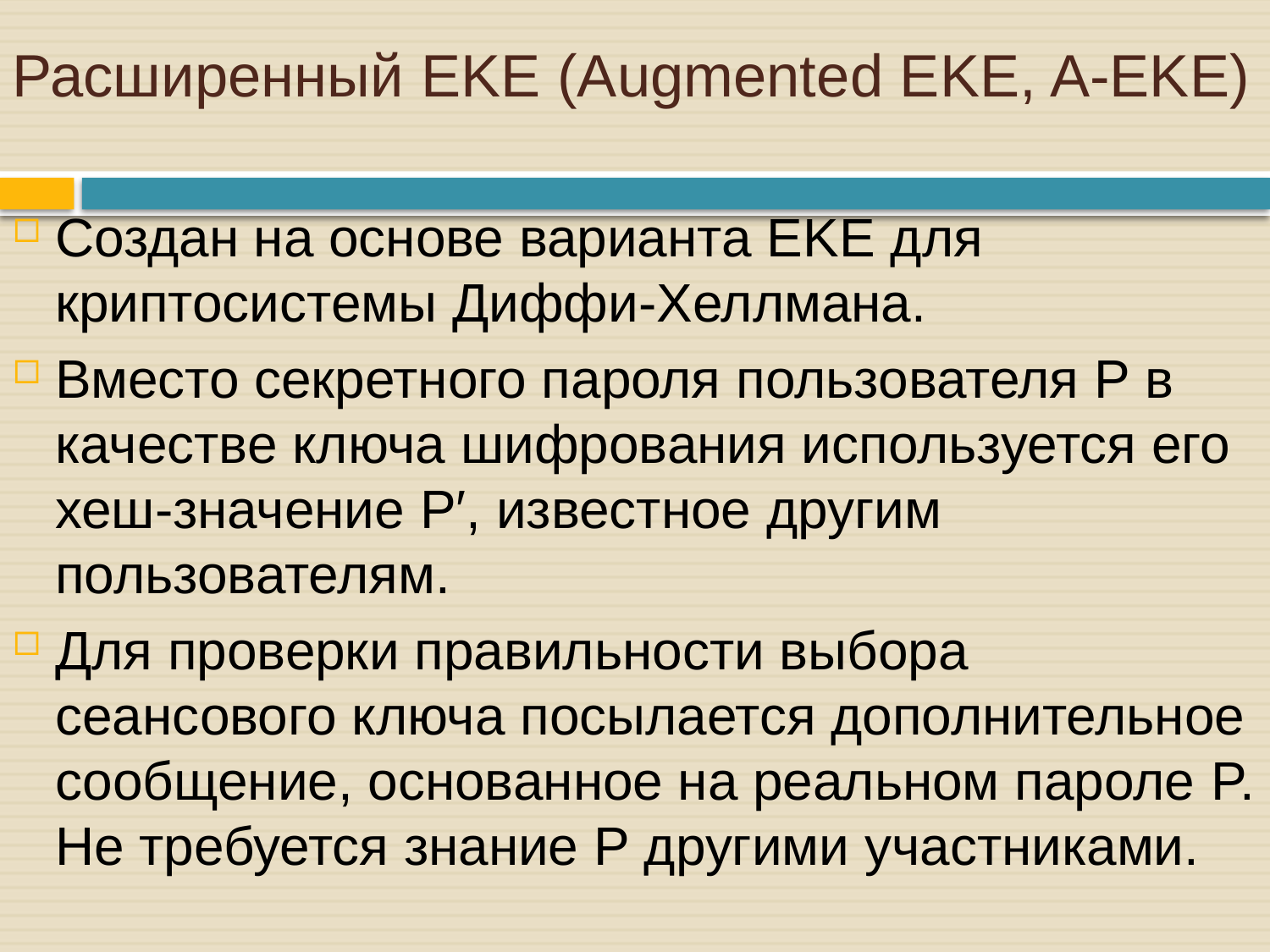

# Расширенный EKE (Augmented EKE, A-EKE)
Создан на основе варианта EKE для криптосистемы Диффи-Хеллмана.
Вместо секретного пароля пользователя P в качестве ключа шифрования используется его хеш-значение P′, известное другим пользователям.
Для проверки правильности выбора сеансового ключа посылается дополнительное сообщение, основанное на реальном пароле P. Не требуется знание P другими участниками.